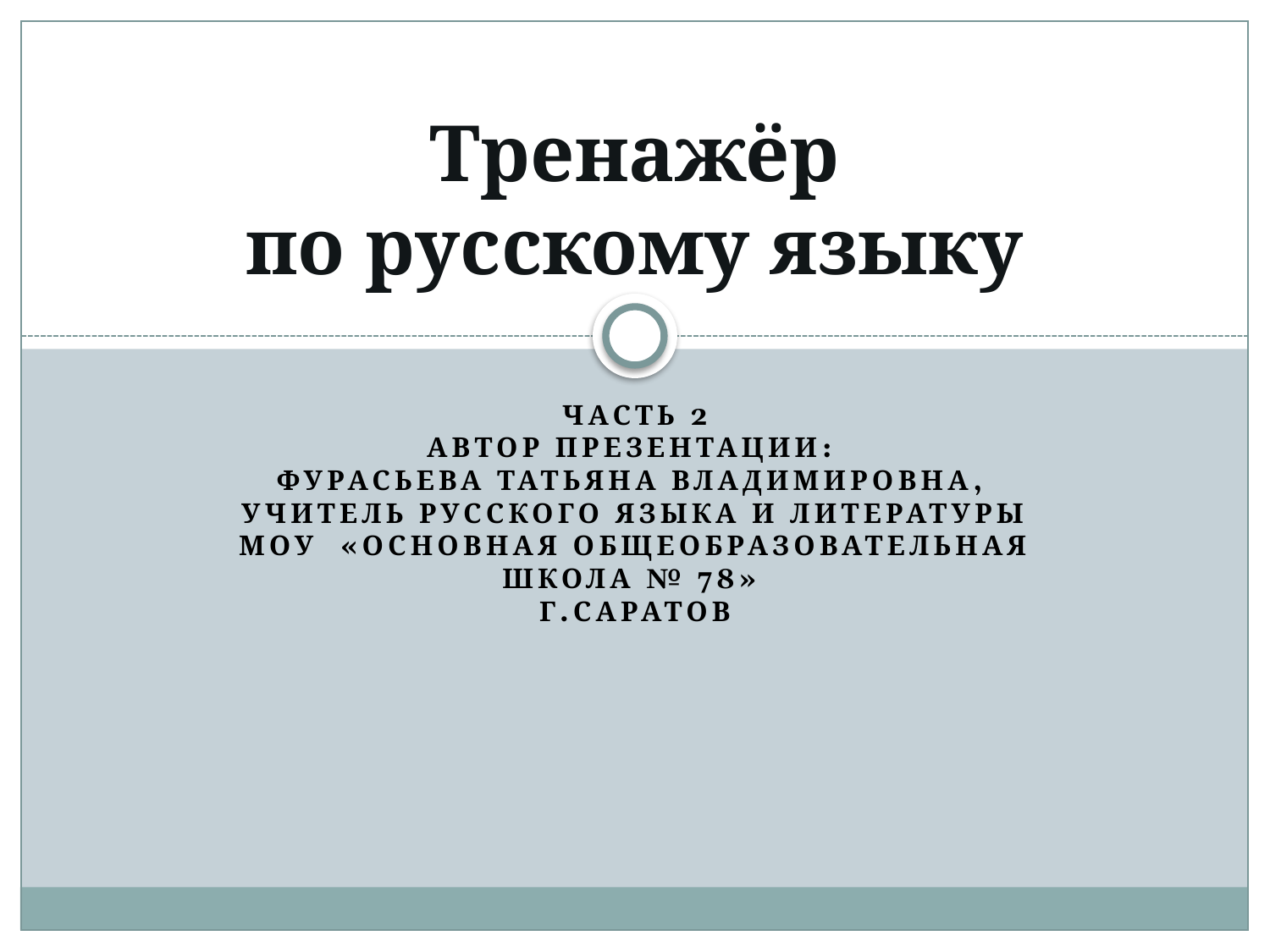

# Тренажёр по русскому языку
Часть 2
Автор презентации:
Фурасьева Татьяна Владимировна,
учитель русского языка и литературы МОУ  «Основная общеобразовательная школа № 78»
г.Саратов